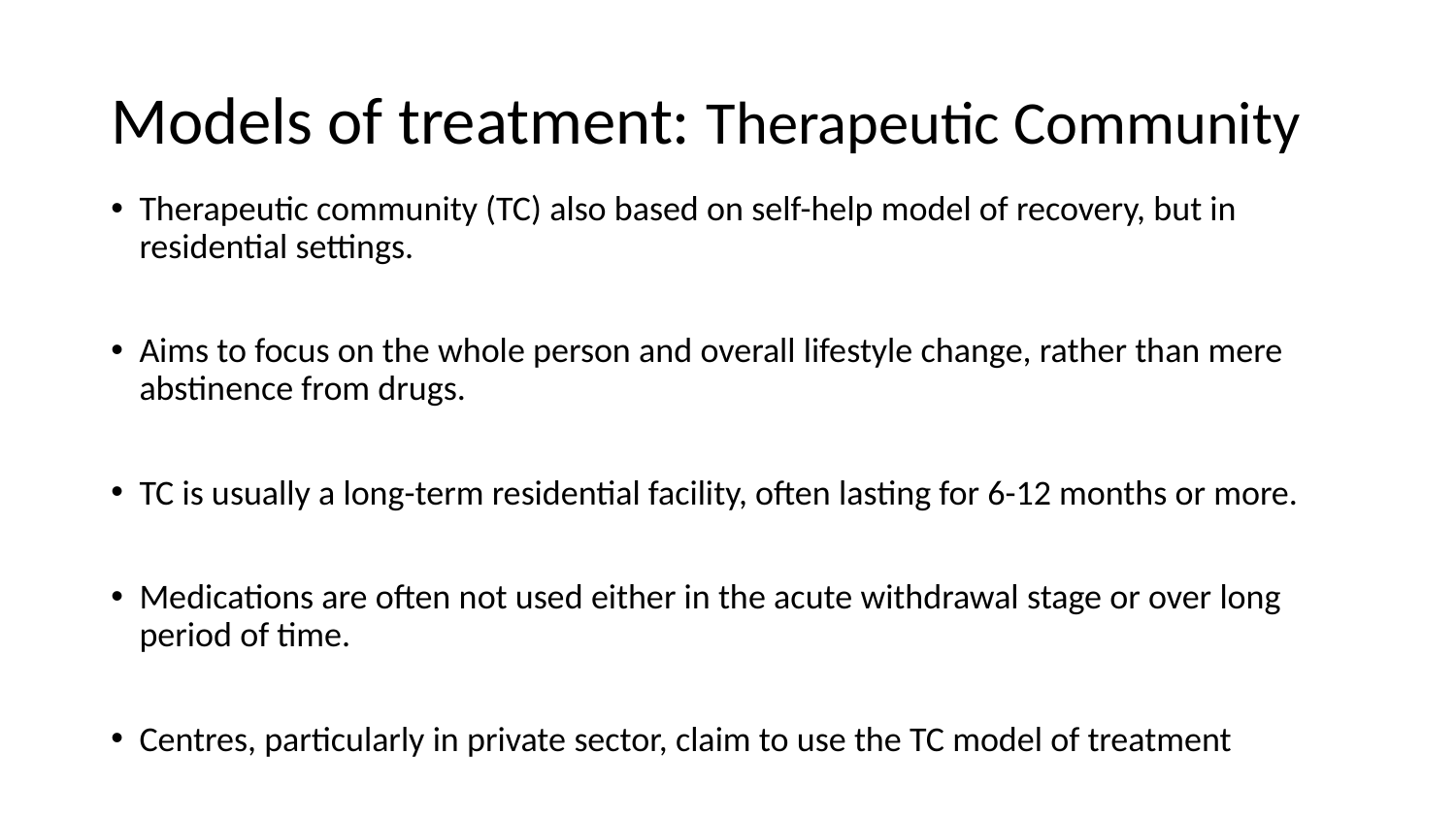

# Models of treatment: Therapeutic Community
Therapeutic community (TC) also based on self-help model of recovery, but in residential settings.

Aims to focus on the whole person and overall lifestyle change, rather than mere abstinence from drugs.

TC is usually a long-term residential facility, often lasting for 6-12 months or more.

Medications are often not used either in the acute withdrawal stage or over long period of time.

Centres, particularly in private sector, claim to use the TC model of treatment